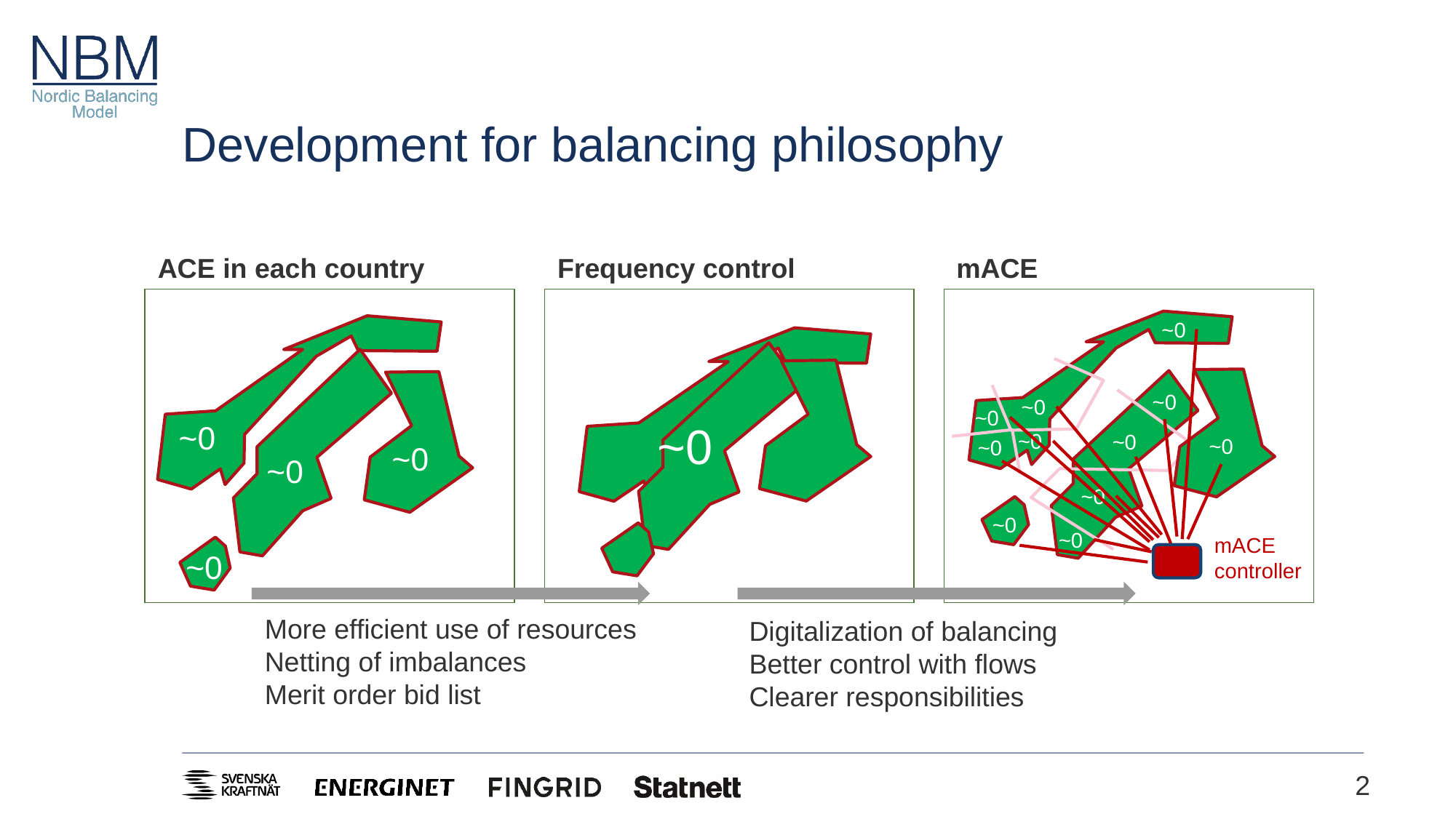

# Development for balancing philosophy

mACE

ACE in each country

Frequency control

~0
~0
~0

~0

~0

~0

~0
~0
~0
~0
~0
~0
~0
~0

~0
~0
mACE
controller

Digitalization of balancing
Better control with flows
Clearer responsibilities

More efficient use of resources
Netting of imbalances
Merit order bid list